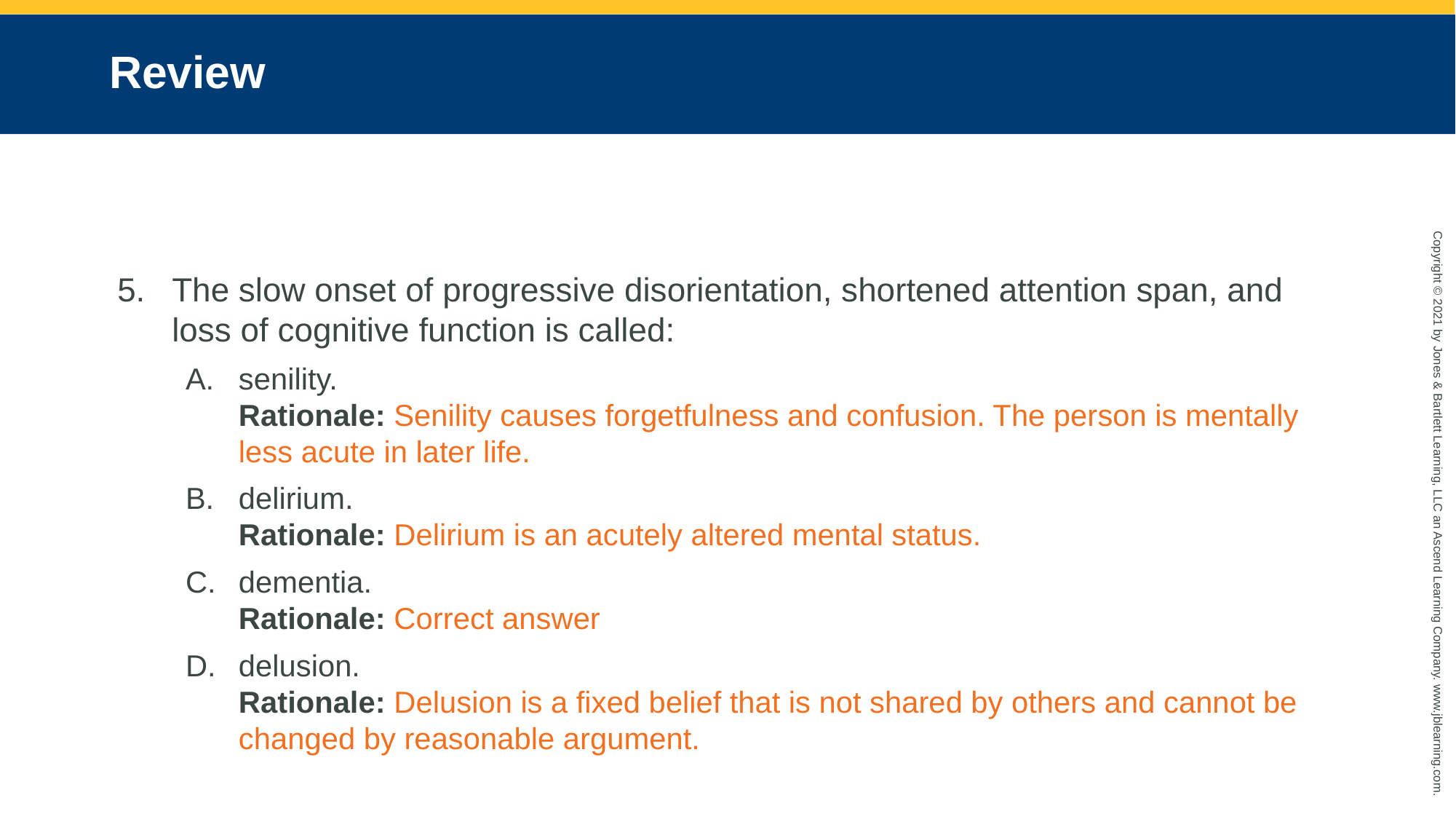

# Review
The slow onset of progressive disorientation, shortened attention span, and loss of cognitive function is called:
senility.
Rationale: Senility causes forgetfulness and confusion. The person is mentally less acute in later life.
delirium.
Rationale: Delirium is an acutely altered mental status.
dementia.
Rationale: Correct answer
delusion.
Rationale: Delusion is a fixed belief that is not shared by others and cannot be changed by reasonable argument.